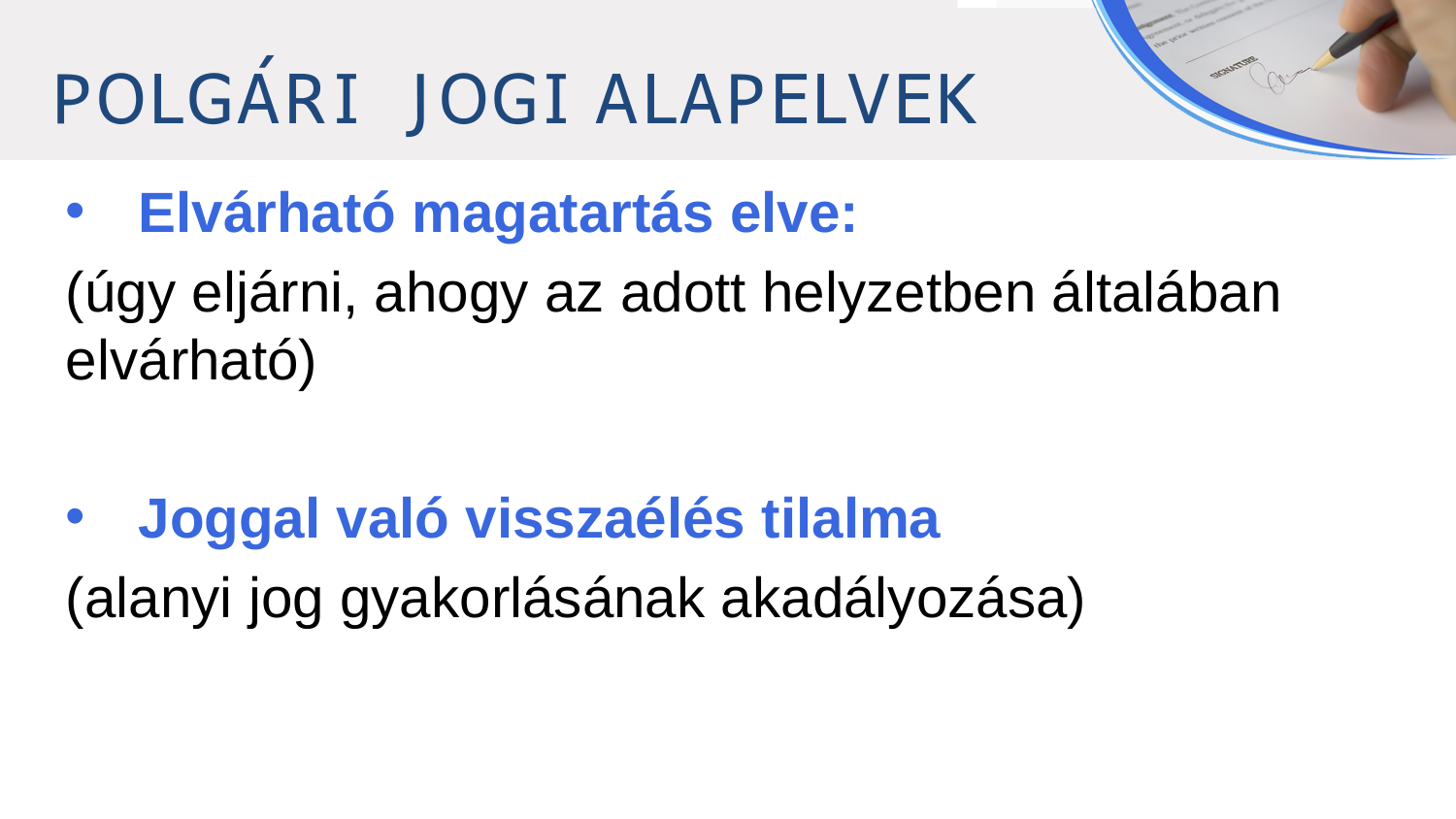

POLGÁRI  JOGI ALAPELVEK
Elvárható magatartás elve:
(úgy eljárni, ahogy az adott helyzetben általában elvárható)

Joggal való visszaélés tilalma
(alanyi jog gyakorlásának akadályozása)